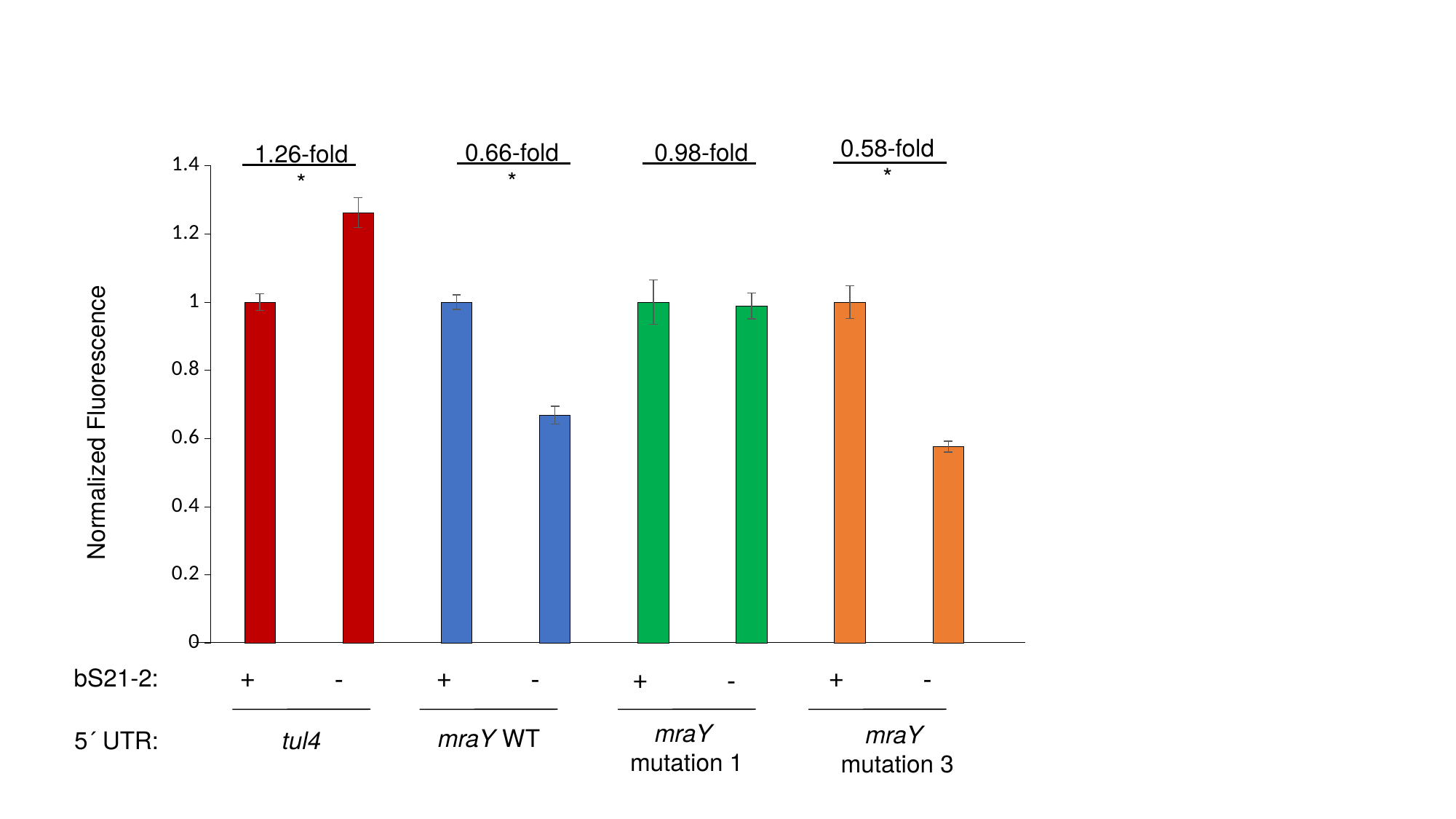

0.58-fold
*

0.66-fold
*

0.98-fold

1.26-fold
*

 Normalized Fluorescence
tul4
mraY WT
+             -
+             -
+             -
bS21-2:
+             -
5´ UTR:

### Chart

| Category | Averages |
|---|---|
| LVS tul4 UTR | 1.0 |
| ΔrpsU2 tul4UTR | 1.262562826699623 |
| LVS mraYUTR WT | 0.9999999999999999 |
| ∆rpsU2 mraYUTR WT | 0.6688719424304912 |
| LVS mraYUTR_mut1 | 0.9999999999999999 |
| ∆rpsU2 mraYUTR_mut1 | 0.9884512023089718 |
| LVS mraYUTR_mut3 | 1.0 |
| ∆rpsU2 mraYUTR_mut3 | 0.5762680109095685 |
mraY
mutation 1
mraY
mutation 3